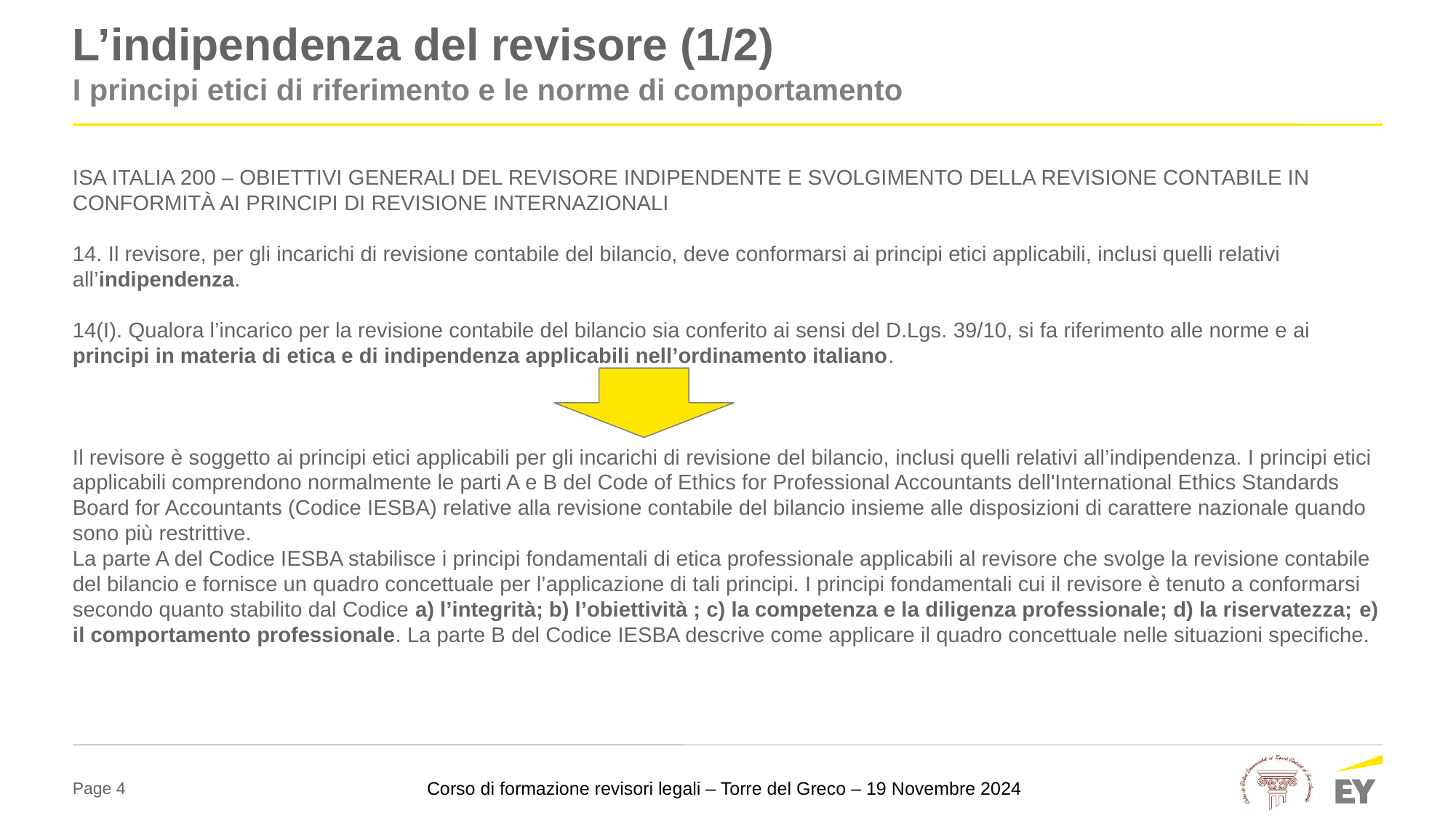

# L’indipendenza del revisore (1/2)
I principi etici di riferimento e le norme di comportamento
ISA ITALIA 200 – OBIETTIVI GENERALI DEL REVISORE INDIPENDENTE E SVOLGIMENTO DELLA REVISIONE CONTABILE IN CONFORMITÀ AI PRINCIPI DI REVISIONE INTERNAZIONALI

14. Il revisore, per gli incarichi di revisione contabile del bilancio, deve conformarsi ai principi etici applicabili, inclusi quelli relativi all’indipendenza.

14(I). Qualora l’incarico per la revisione contabile del bilancio sia conferito ai sensi del D.Lgs. 39/10, si fa riferimento alle norme e ai principi in materia di etica e di indipendenza applicabili nell’ordinamento italiano.

Il revisore è soggetto ai principi etici applicabili per gli incarichi di revisione del bilancio, inclusi quelli relativi all’indipendenza. I principi etici applicabili comprendono normalmente le parti A e B del Code of Ethics for Professional Accountants dell'International Ethics Standards Board for Accountants (Codice IESBA) relative alla revisione contabile del bilancio insieme alle disposizioni di carattere nazionale quando sono più restrittive.
La parte A del Codice IESBA stabilisce i principi fondamentali di etica professionale applicabili al revisore che svolge la revisione contabile del bilancio e fornisce un quadro concettuale per l’applicazione di tali principi. I principi fondamentali cui il revisore è tenuto a conformarsi secondo quanto stabilito dal Codice a) l’integrità; b) l’obiettività ; c) la competenza e la diligenza professionale; d) la riservatezza; e) il comportamento professionale. La parte B del Codice IESBA descrive come applicare il quadro concettuale nelle situazioni specifiche.